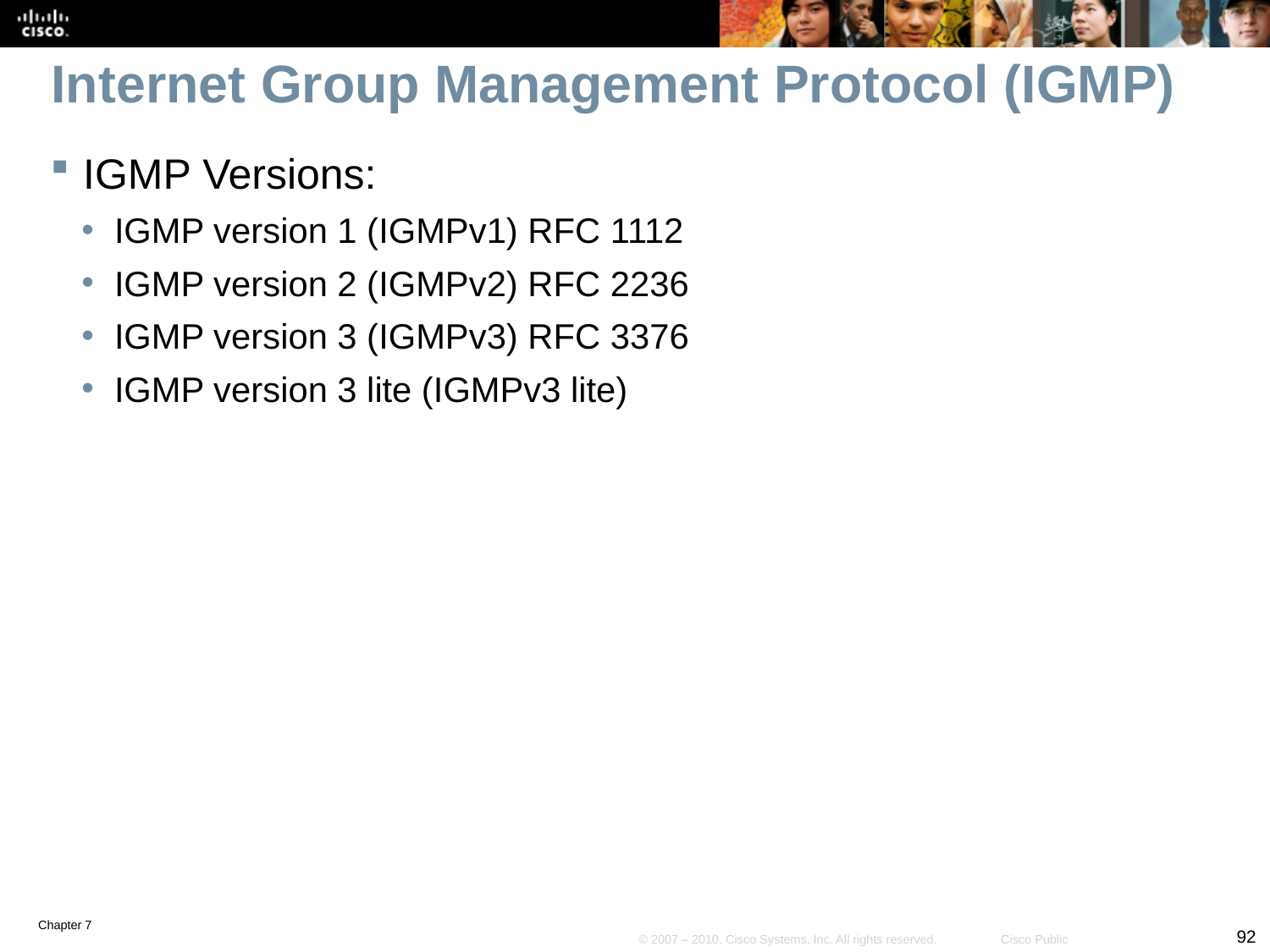

# Internet Group Management Protocol (IGMP)
IGMP Versions:
IGMP version 1 (IGMPv1) RFC 1112
IGMP version 2 (IGMPv2) RFC 2236
IGMP version 3 (IGMPv3) RFC 3376
IGMP version 3 lite (IGMPv3 lite)